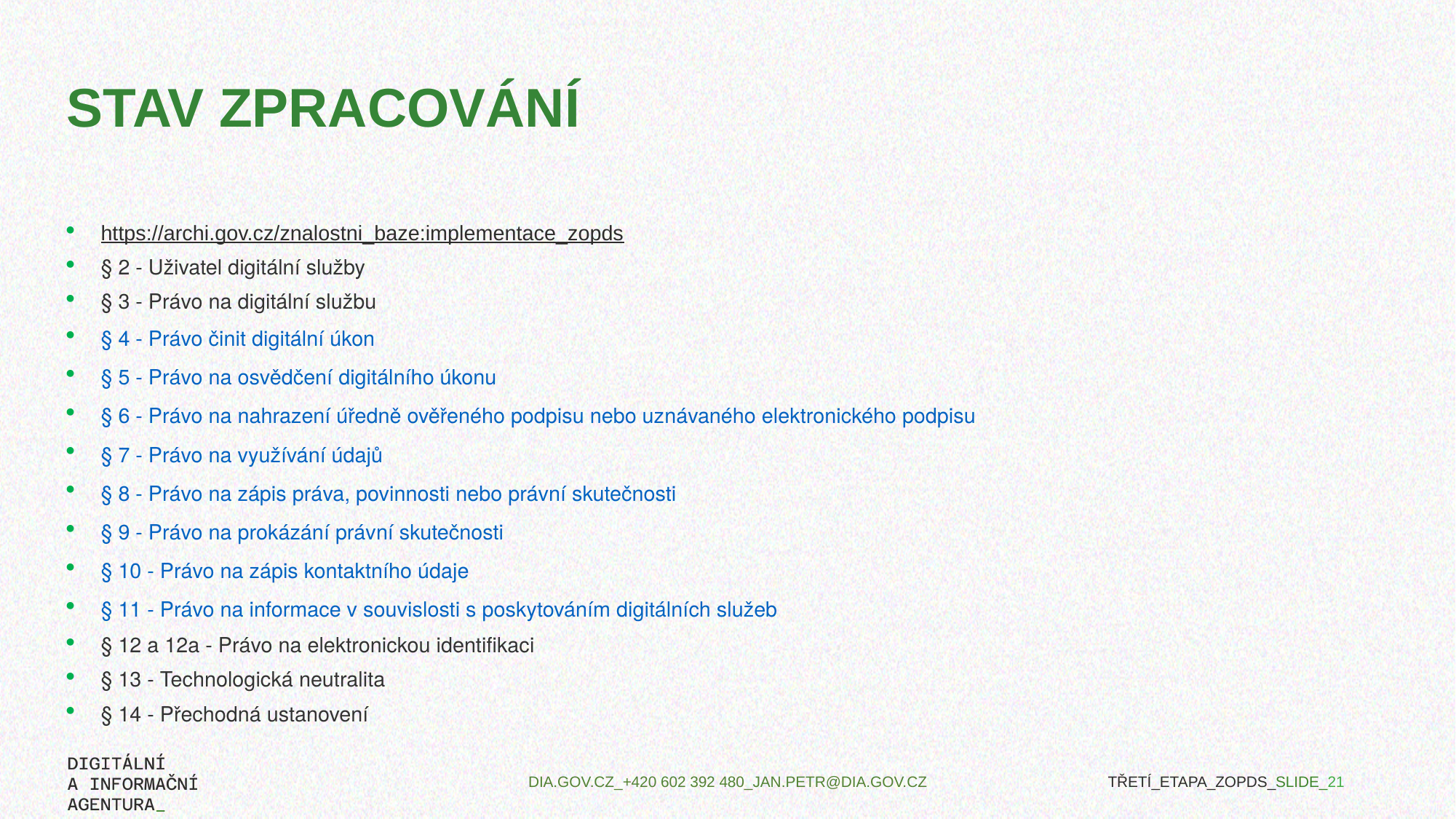

# Stav zpracování
https://archi.gov.cz/znalostni_baze:implementace_zopds
§ 2 - Uživatel digitální služby
§ 3 - Právo na digitální službu
§ 4 - Právo činit digitální úkon
§ 5 - Právo na osvědčení digitálního úkonu
§ 6 - Právo na nahrazení úředně ověřeného podpisu nebo uznávaného elektronického podpisu
§ 7 - Právo na využívání údajů
§ 8 - Právo na zápis práva, povinnosti nebo právní skutečnosti
§ 9 - Právo na prokázání právní skutečnosti
§ 10 - Právo na zápis kontaktního údaje
§ 11 - Právo na informace v souvislosti s poskytováním digitálních služeb
§ 12 a 12a - Právo na elektronickou identifikaci
§ 13 - Technologická neutralita
§ 14 - Přechodná ustanovení

TŘETÍ_ETAPA_ZOPDS_SLIDE_21
DIA.GOV.CZ_+420 602 392 480_JAN.PETR@DIA.GOV.CZ